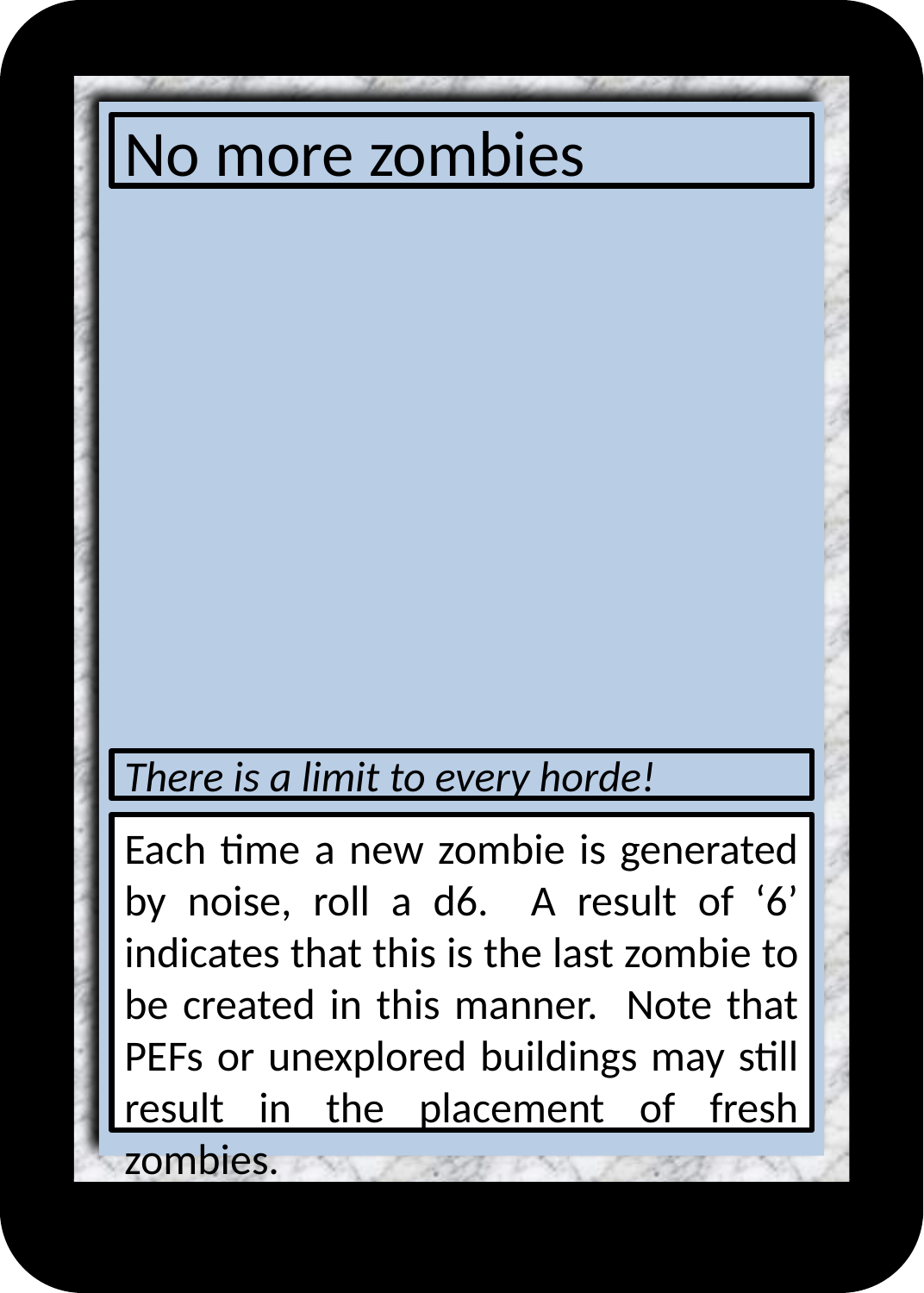

# No more zombies

There is a limit to every horde!
Each time a new zombie is generated by noise, roll a d6.  A result of ‘6’ indicates that this is the last zombie to be created in this manner.  Note that PEFs or unexplored buildings may still result in the placement of fresh zombies.